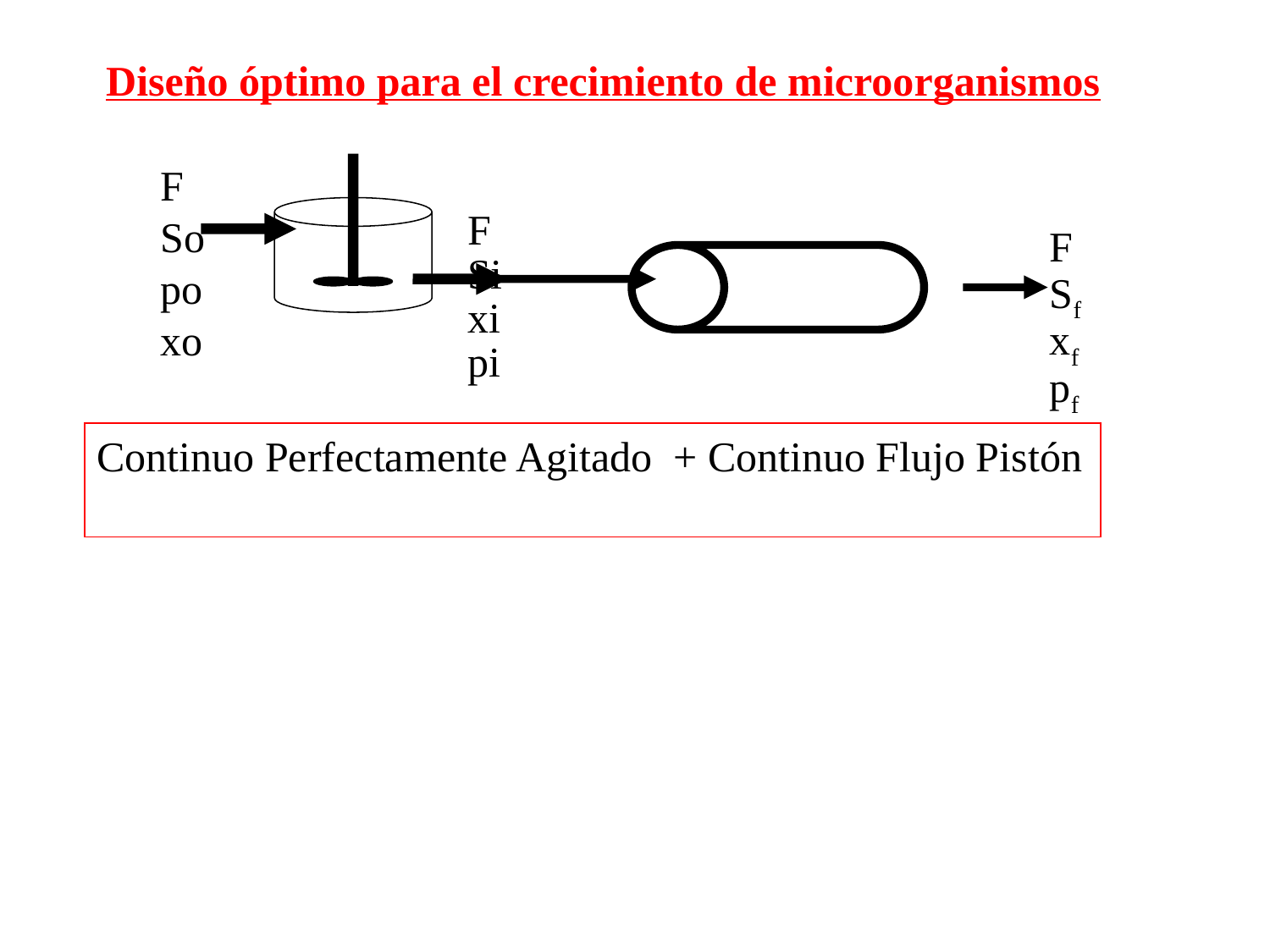

# Diseño óptimo para el crecimiento de microorganismos

F
So
po
xo
F
Si
xi
pi

F
Sf
xf
pf

Continuo Perfectamente Agitado  + Continuo Flujo Pistón